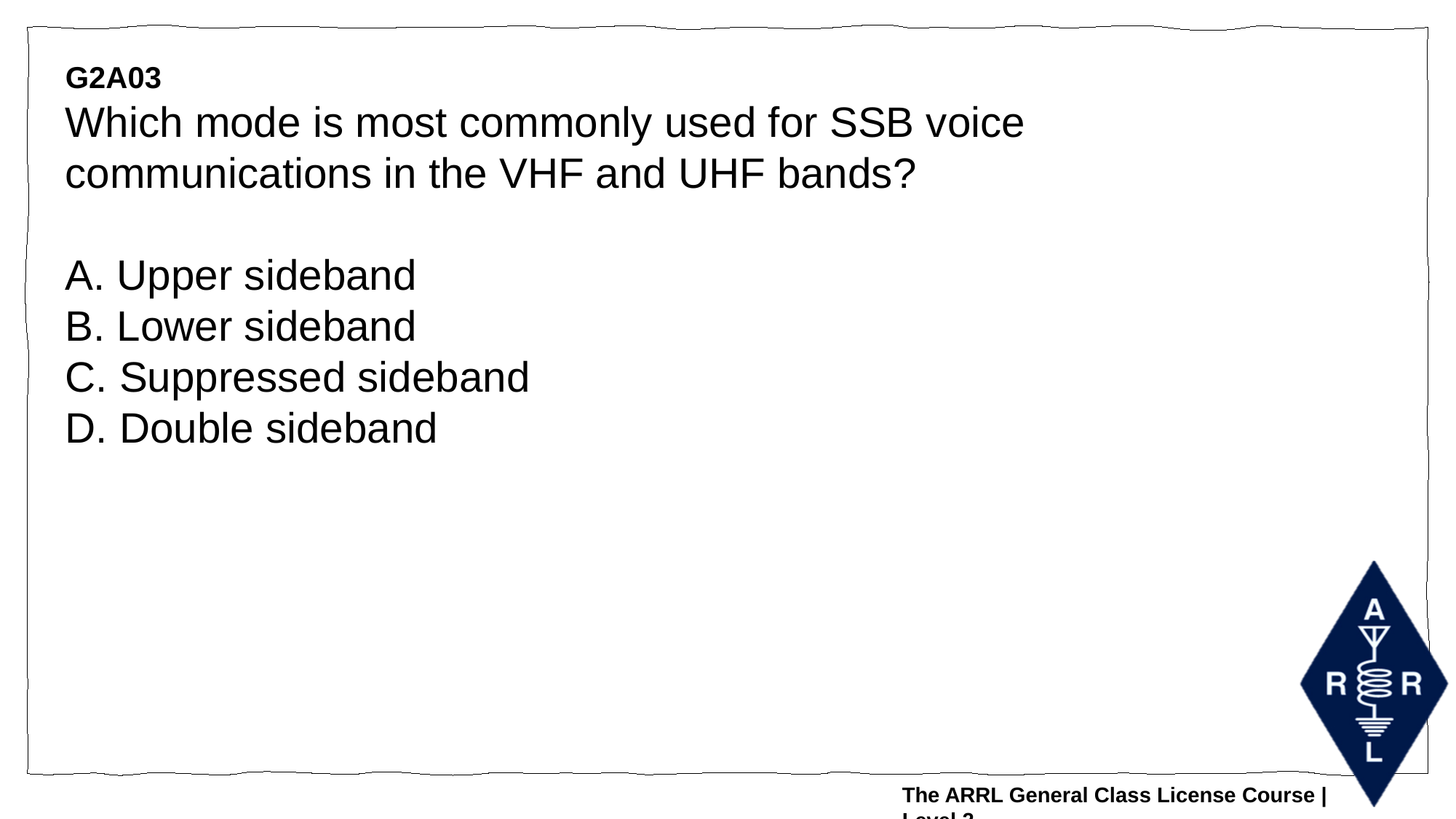

G2A03
Which mode is most commonly used for SSB voice communications in the VHF and UHF bands?

A. Upper sideband
B. Lower sideband
C. Suppressed sideband
D. Double sideband